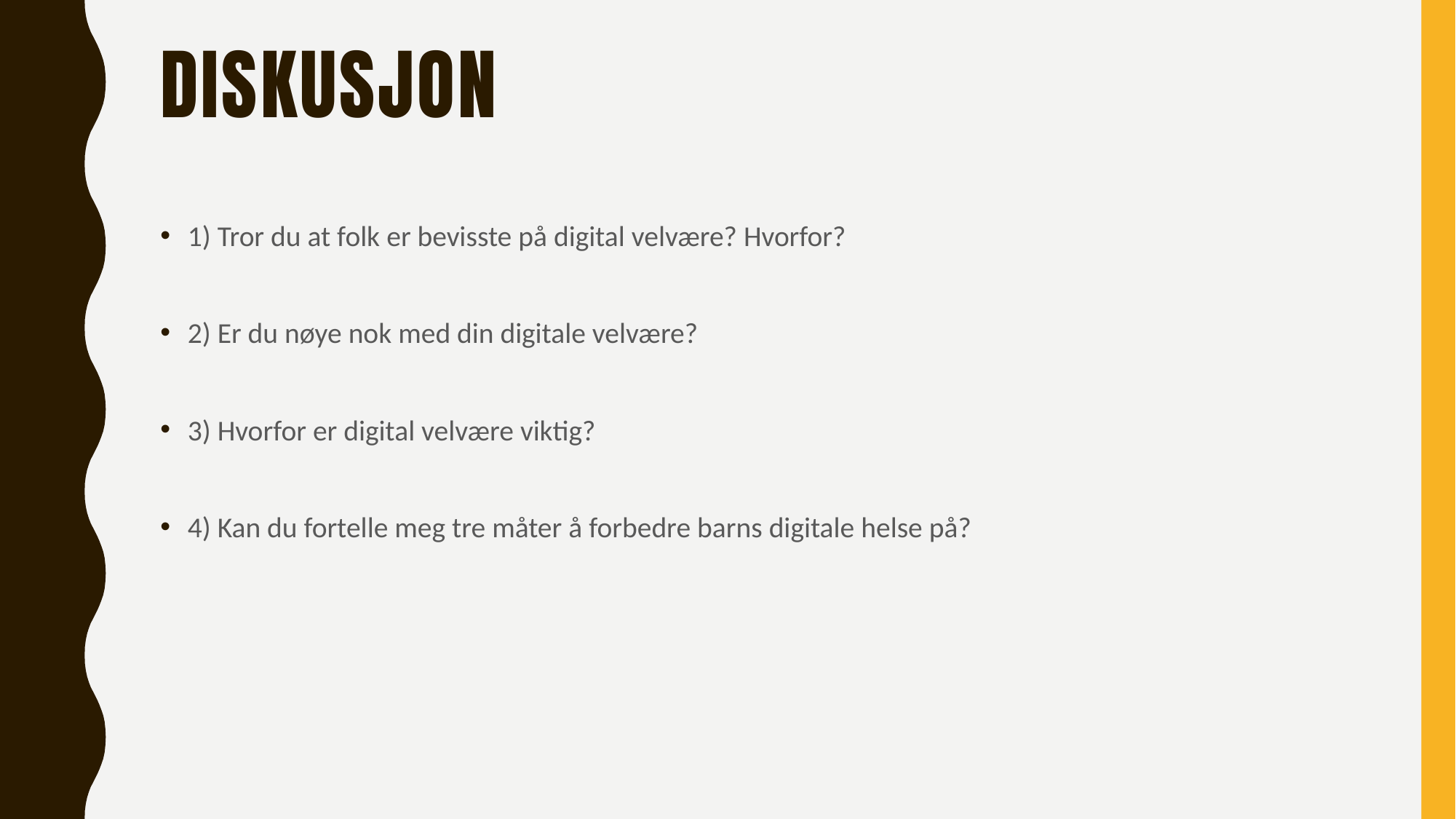

# diskusjon
1) Tror du at folk er bevisste på digital velvære? Hvorfor?

2) Er du nøye nok med din digitale velvære?

3) Hvorfor er digital velvære viktig?

4) Kan du fortelle meg tre måter å forbedre barns digitale helse på?